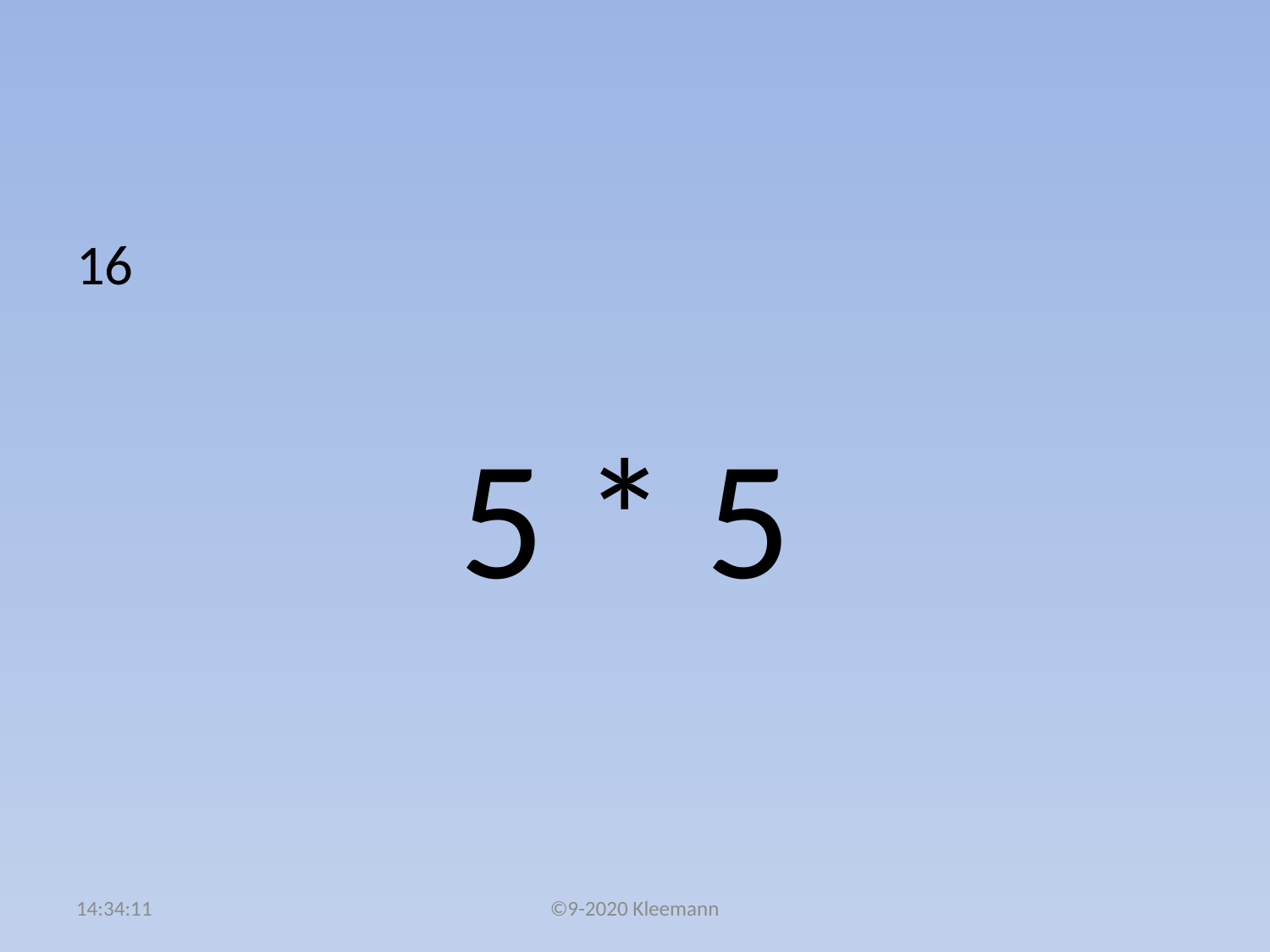

#
16

          5 * 5
14:34:11
©9-2020 Kleemann